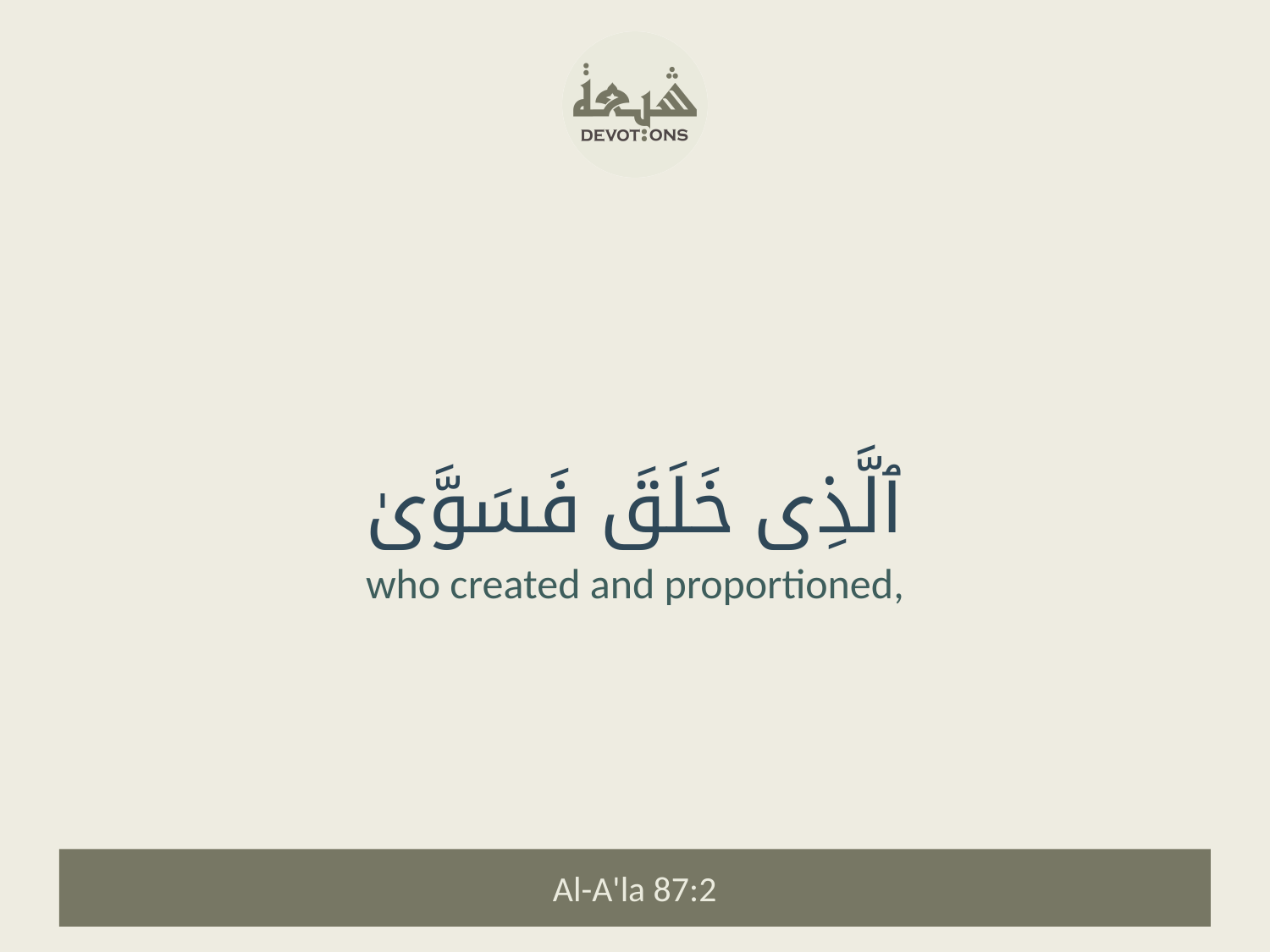

ٱلَّذِى خَلَقَ فَسَوَّىٰ
who created and proportioned,
Al-A'la 87:2